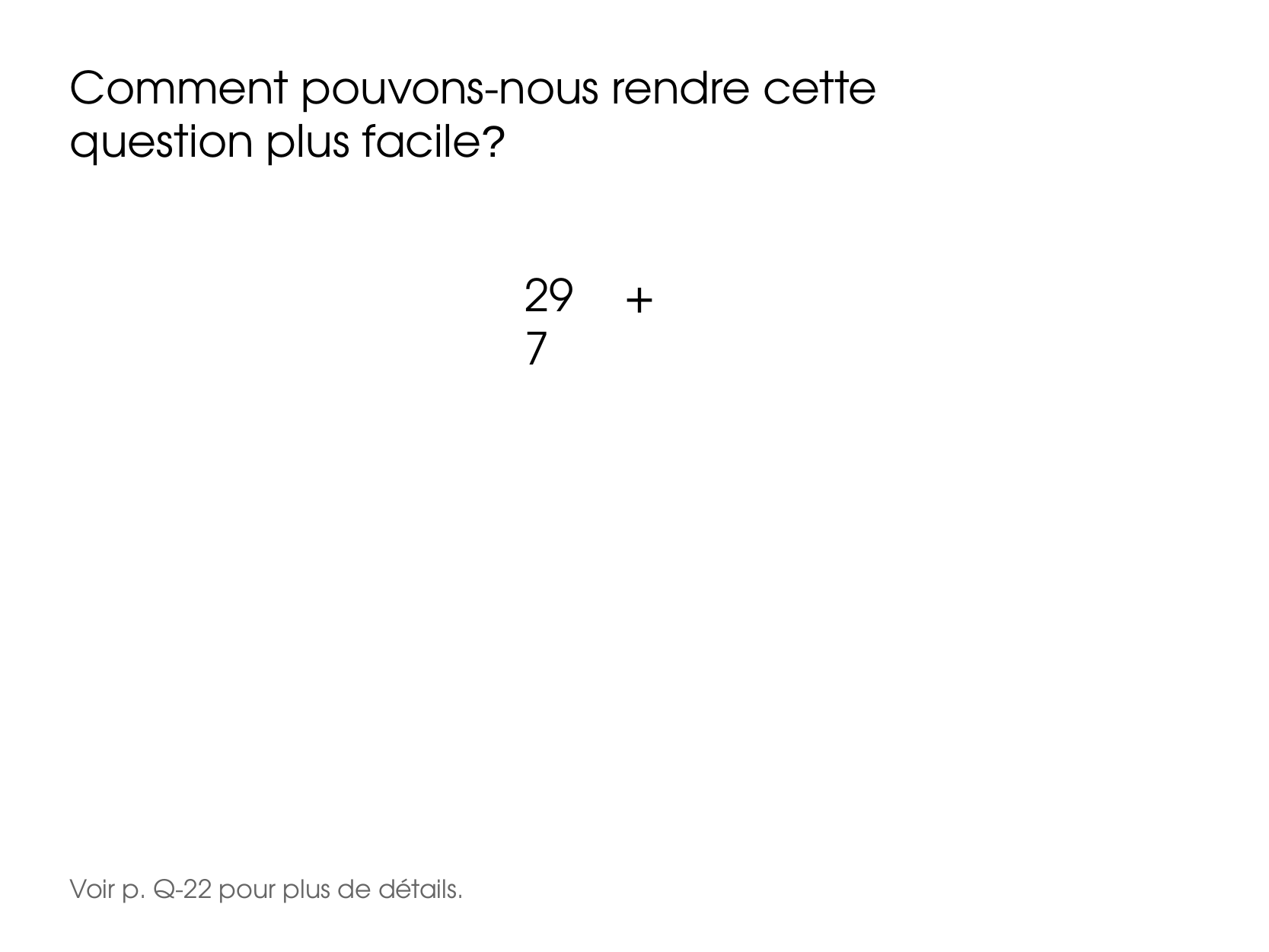

Comment pouvons-nous rendre cette question plus facile?
29    +    7
Voir p. Q-22 pour plus de détails.